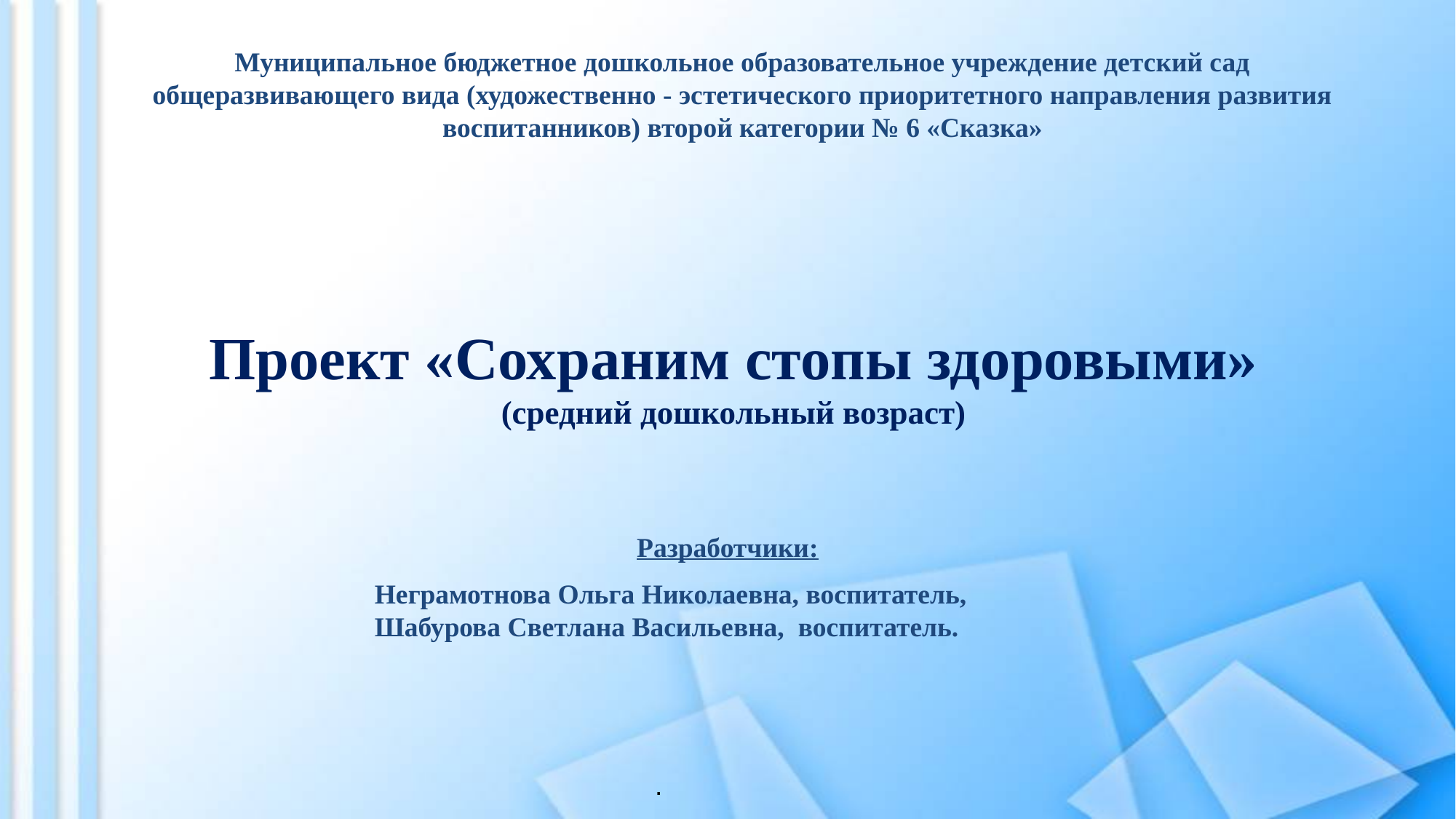

Муниципальное бюджетное дошкольное образовательное учреждение детский сад общеразвивающего вида (художественно - эстетического приоритетного направления развития воспитанников) второй категории № 6 «Сказка»

Проект «Сохраним стопы здоровыми»
(средний дошкольный возраст)

Разработчики:
Неграмотнова Ольга Николаевна, воспитатель, Шабурова Светлана Васильевна,  воспитатель.
.